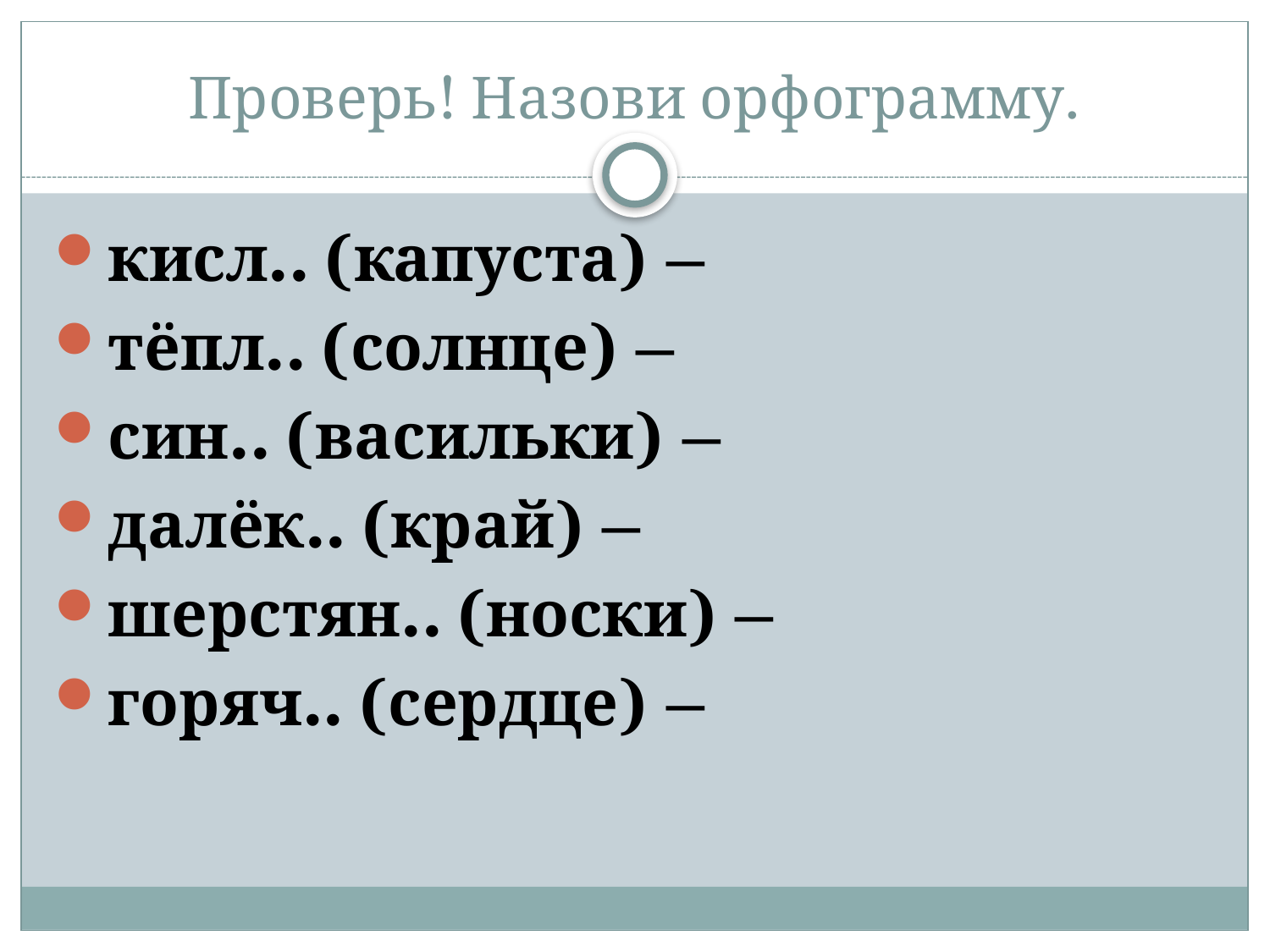

# Проверь! Назови орфограмму.
кисл.. (капуста) –
тёпл.. (солнце) –
син.. (васильки) –
далёк.. (край) –
шерстян.. (носки) –
горяч.. (сердце) –